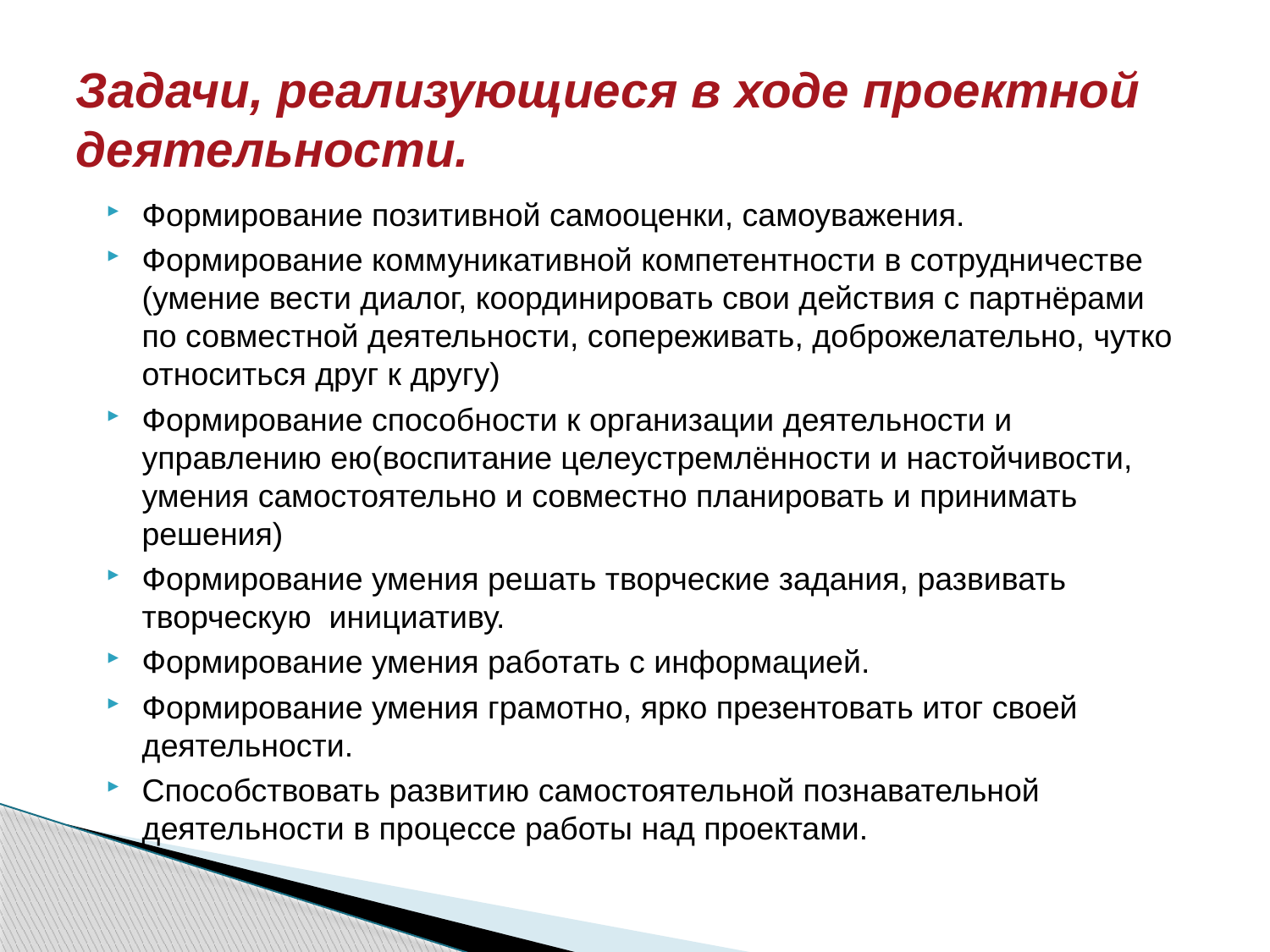

# Задачи, реализующиеся в ходе проектной деятельности.
Формирование позитивной самооценки, самоуважения.
Формирование коммуникативной компетентности в сотрудничестве (умение вести диалог, координировать свои действия с партнёрами по совместной деятельности, сопереживать, доброжелательно, чутко относиться друг к другу)
Формирование способности к организации деятельности и управлению ею(воспитание целеустремлённости и настойчивости, умения самостоятельно и совместно планировать и принимать решения)
Формирование умения решать творческие задания, развивать творческую  инициативу.
Формирование умения работать с информацией.
Формирование умения грамотно, ярко презентовать итог своей деятельности.
Способствовать развитию самостоятельной познавательной деятельности в процессе работы над проектами.